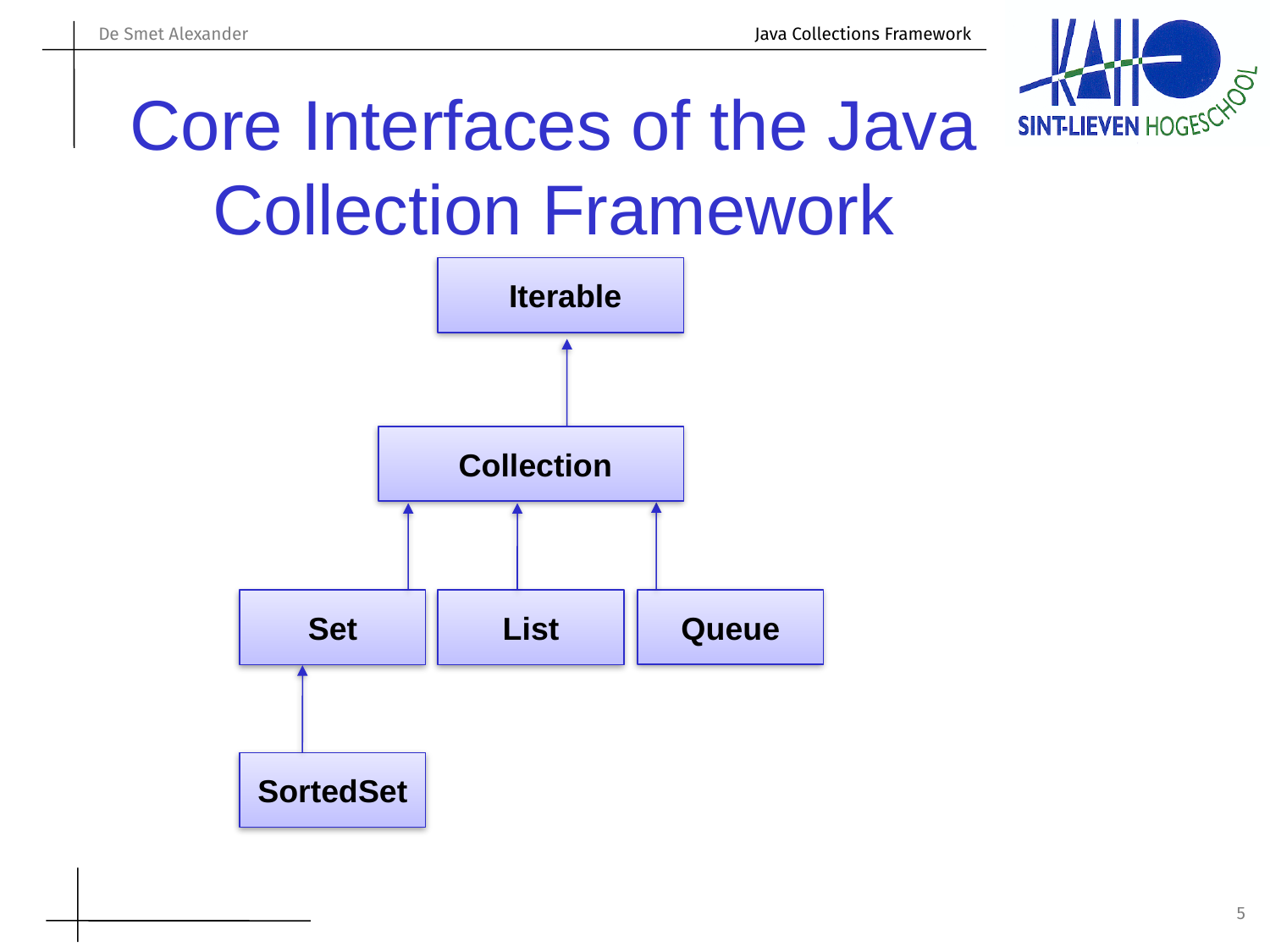

# Core Interfaces of the Java Collection Framework
 Iterable

 Collection

Queue
Set
List

SortedSet